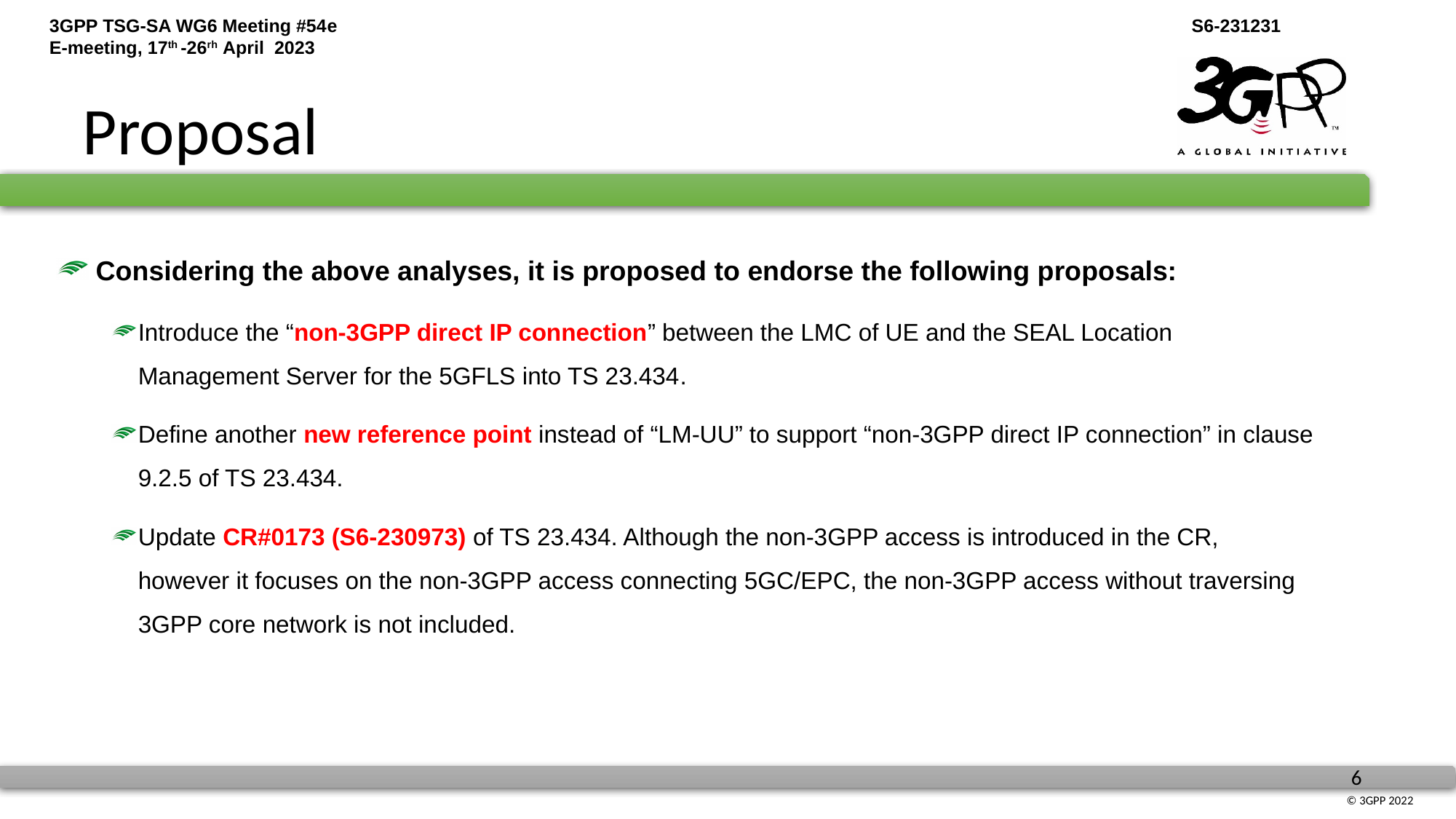

# Proposal
 Considering the above analyses, it is proposed to endorse the following proposals:
Introduce the “non-3GPP direct IP connection” between the LMC of UE and the SEAL Location Management Server for the 5GFLS into TS 23.434.
Define another new reference point instead of “LM-UU” to support “non-3GPP direct IP connection” in clause 9.2.5 of TS 23.434.
Update CR#0173 (S6-230973) of TS 23.434. Although the non-3GPP access is introduced in the CR, however it focuses on the non-3GPP access connecting 5GC/EPC, the non-3GPP access without traversing 3GPP core network is not included.